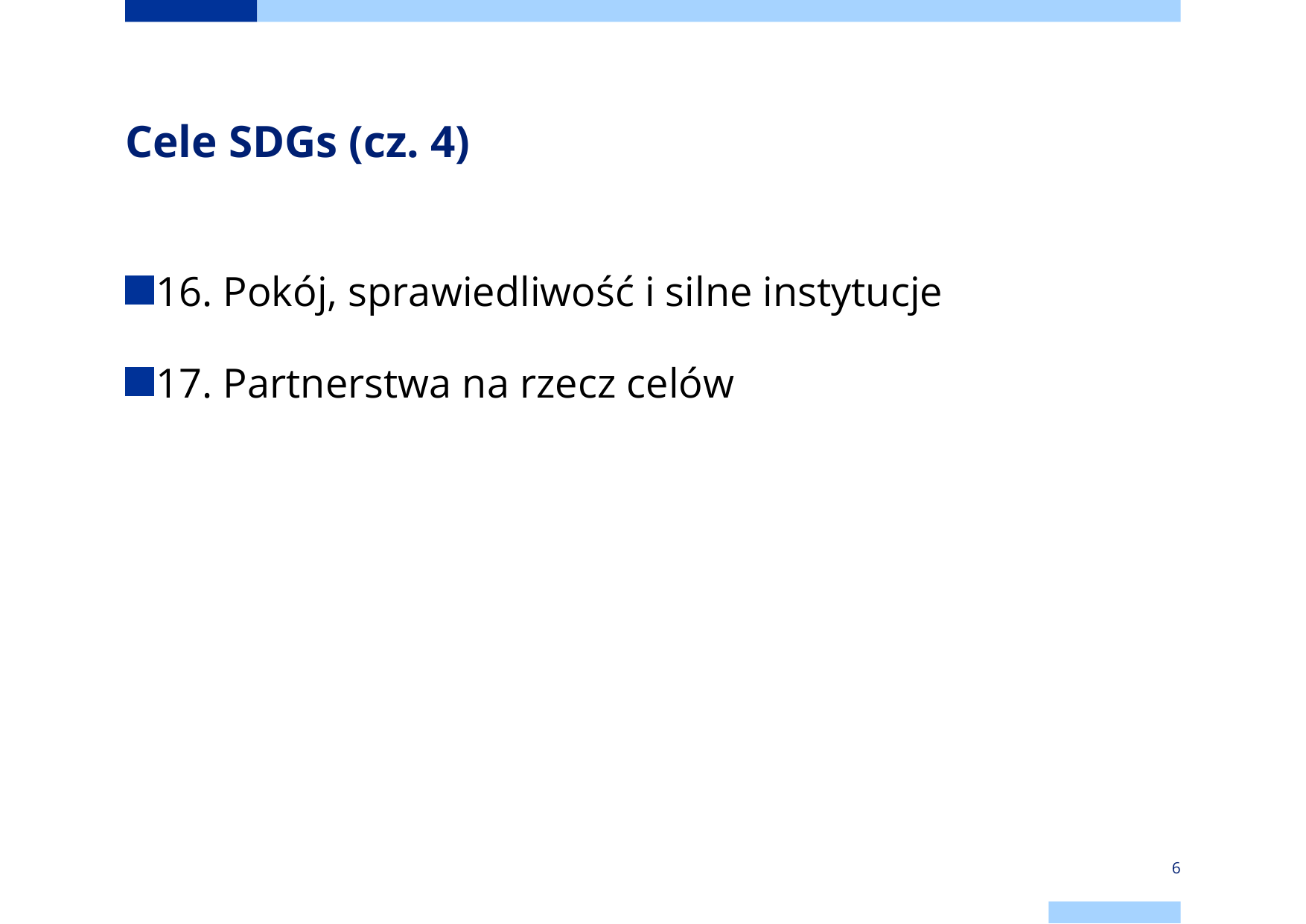

# Cele SDGs (cz. 4)
16. Pokój, sprawiedliwość i silne instytucje
17. Partnerstwa na rzecz celów
6